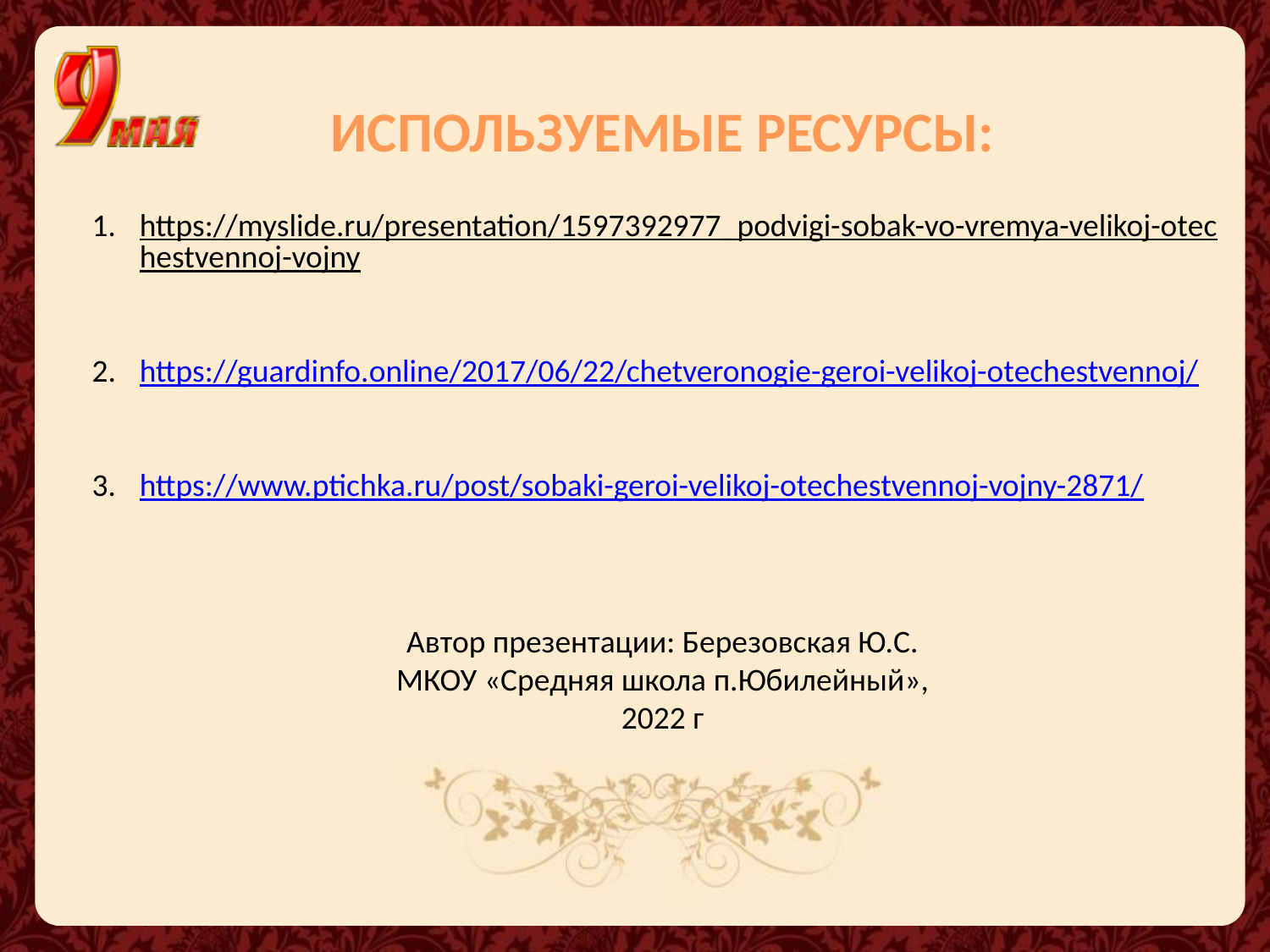

ИСПОЛЬЗУЕМЫЕ РЕСУРСЫ:
https://myslide.ru/presentation/1597392977_podvigi-sobak-vo-vremya-velikoj-otechestvennoj-vojny

https://guardinfo.online/2017/06/22/chetveronogie-geroi-velikoj-otechestvennoj/

https://www.ptichka.ru/post/sobaki-geroi-velikoj-otechestvennoj-vojny-2871/

Автор презентации: Березовская Ю.С.
МКОУ «Средняя школа п.Юбилейный»,
2022 г